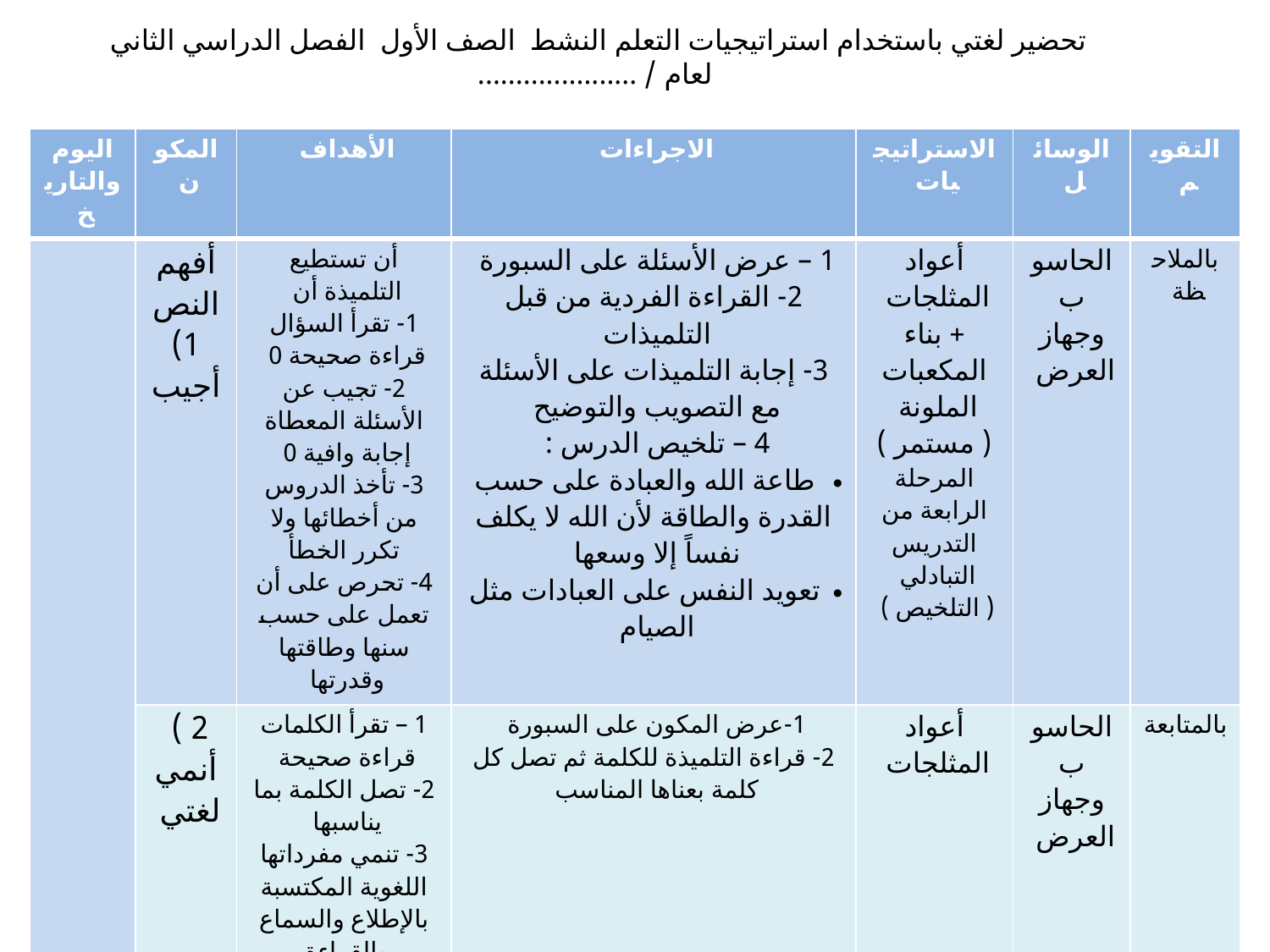

تحضير لغتي باستخدام استراتيجيات التعلم النشط  الصف الأول  الفصل الدراسي الثاني  لعام / .....................

| اليوم والتاريخ | المكون | الأهداف | الاجراءات | الاستراتيجيات | الوسائل | التقويم |
| --- | --- | --- | --- | --- | --- | --- |
|  | أفهم النص 1) أجيب | أن تستطيع التلميذة أن 1- تقرأ السؤال قراءة صحيحة 0 2- تجيب عن الأسئلة المعطاة إجابة وافية 0 3- تأخذ الدروس من أخطائها ولا تكرر الخطأ 4- تحرص على أن تعمل على حسب سنها وطاقتها وقدرتها | 1 – عرض الأسئلة على السبورة 2- القراءة الفردية من قبل التلميذات 3- إجابة التلميذات على الأسئلة مع التصويب والتوضيح 4 – تلخيص الدرس : طاعة الله والعبادة على حسب القدرة والطاقة لأن الله لا يكلف نفساً إلا وسعها تعويد النفس على العبادات مثل الصيام | أعواد المثلجات + بناء المكعبات الملونة ( مستمر ) المرحلة الرابعة من التدريس التبادلي ( التلخيص ) | الحاسوب وجهاز العرض | بالملاحظة |
|  | 2 ) أنمي لغتي | 1 – تقرأ الكلمات قراءة صحيحة 2- تصل الكلمة بما يناسبها 3- تنمي مفرداتها اللغوية المكتسبة بالإطلاع والسماع والقراءة | 1-عرض المكون على السبورة 2- قراءة التلميذة للكلمة ثم تصل كل كلمة بعناها المناسب | أعواد المثلجات | الحاسوب وجهاز العرض | بالمتابعة |